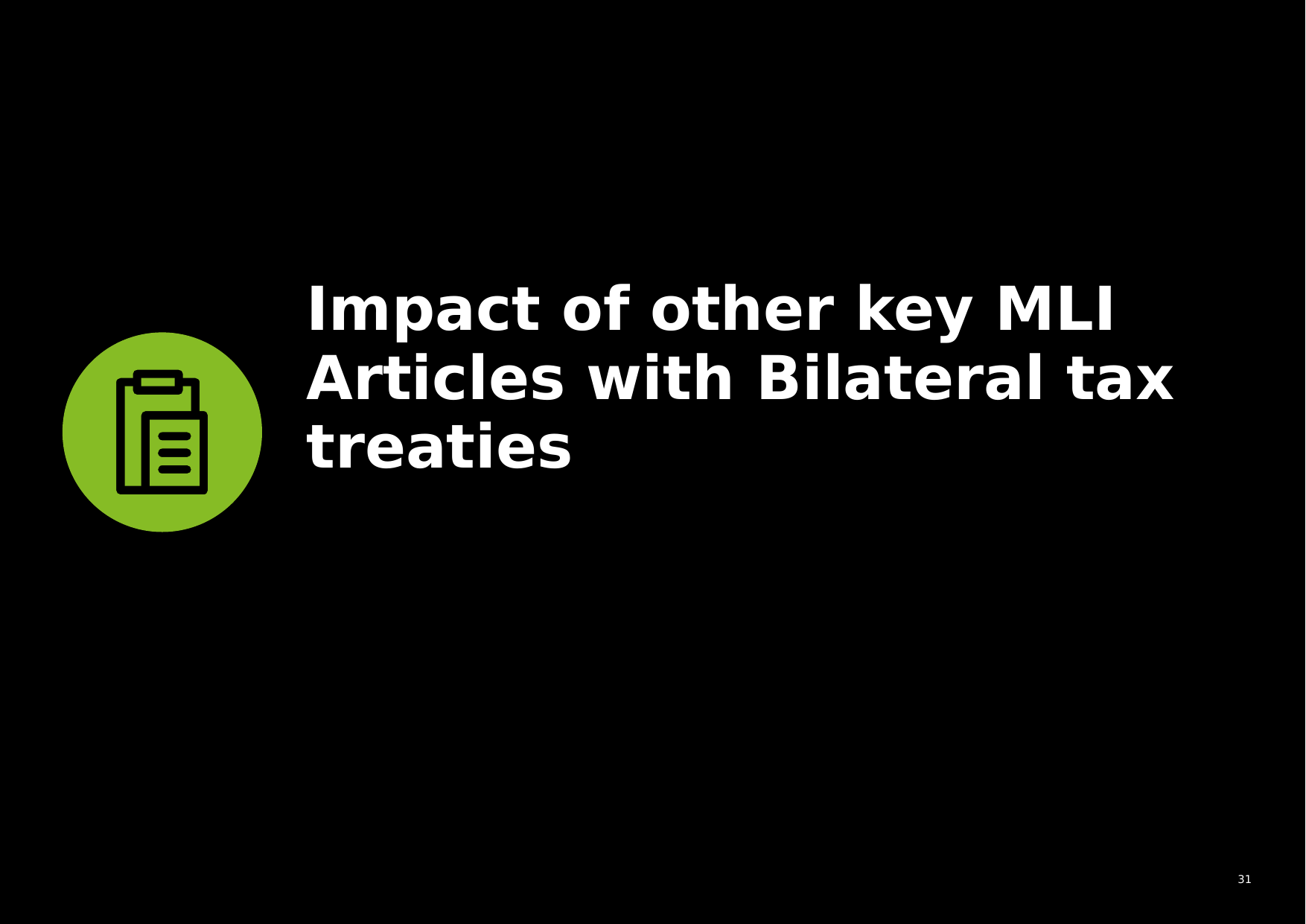

# Impact of other key MLI Articles with Bilateral tax treaties